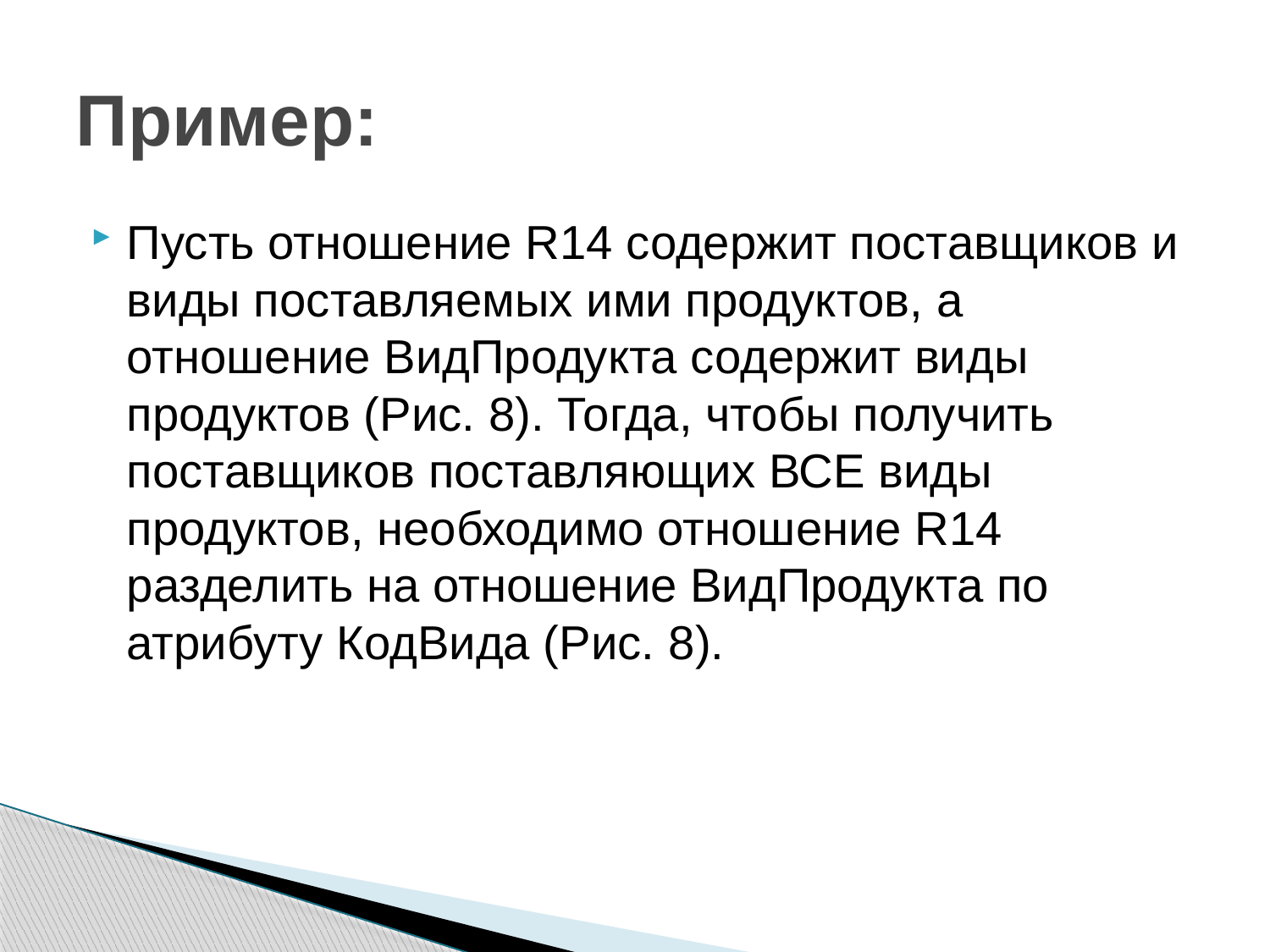

# Пример:
Пусть отношение R14 содержит поставщиков и виды поставляемых ими продуктов, а отношение ВидПродукта содержит виды продуктов (Рис. 8). Тогда, чтобы получить поставщиков поставляющих ВСЕ виды продуктов, необходимо отношение R14 разделить на отношение ВидПродукта по атрибуту КодВида (Рис. 8).